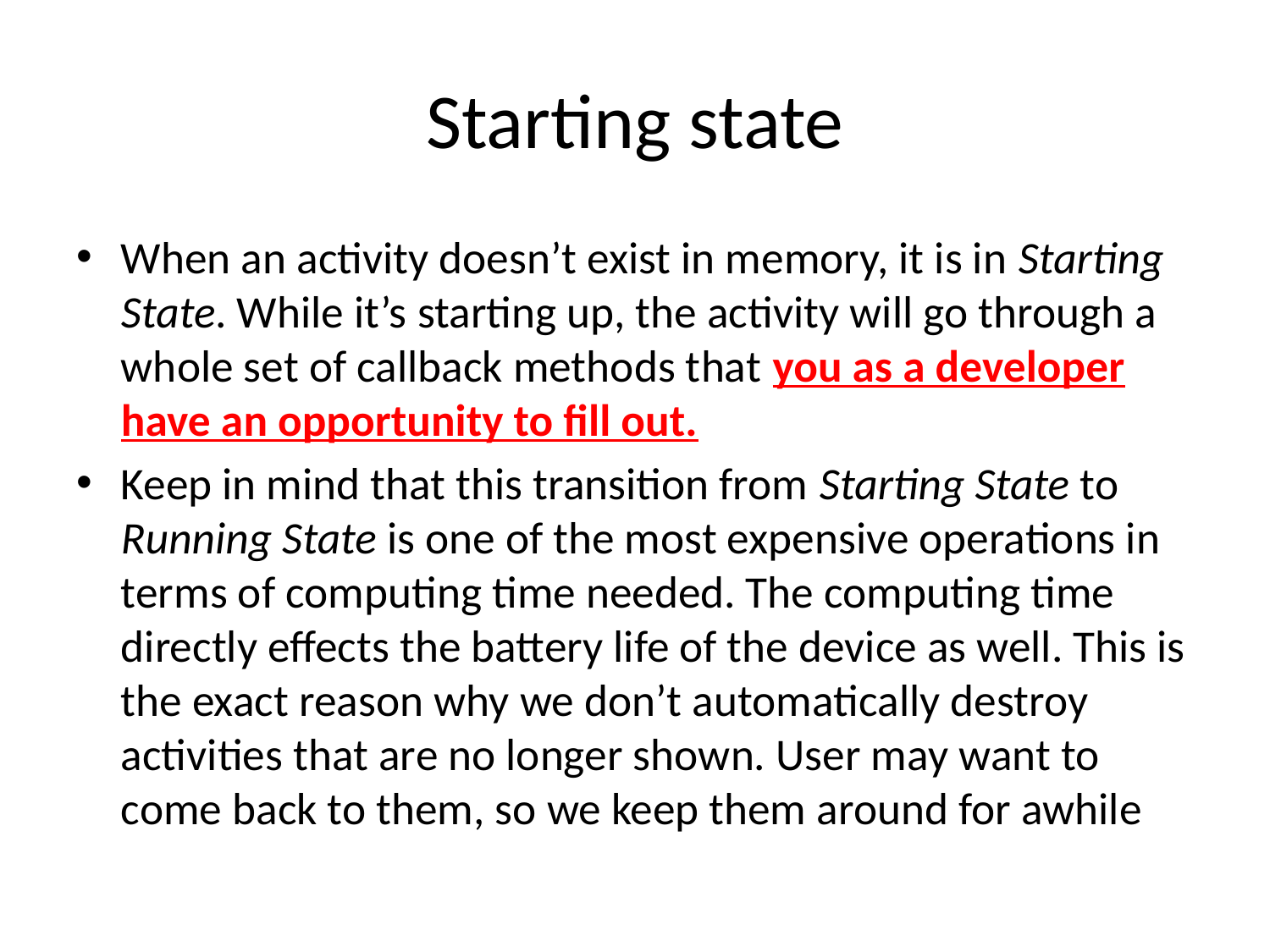

# Starting state
When an activity doesn’t exist in memory, it is in Starting State. While it’s starting up, the activity will go through a whole set of callback methods that you as a developer have an opportunity to fill out.
Keep in mind that this transition from Starting State to Running State is one of the most expensive operations in terms of computing time needed. The computing time directly effects the battery life of the device as well. This is the exact reason why we don’t automatically destroy activities that are no longer shown. User may want to come back to them, so we keep them around for awhile